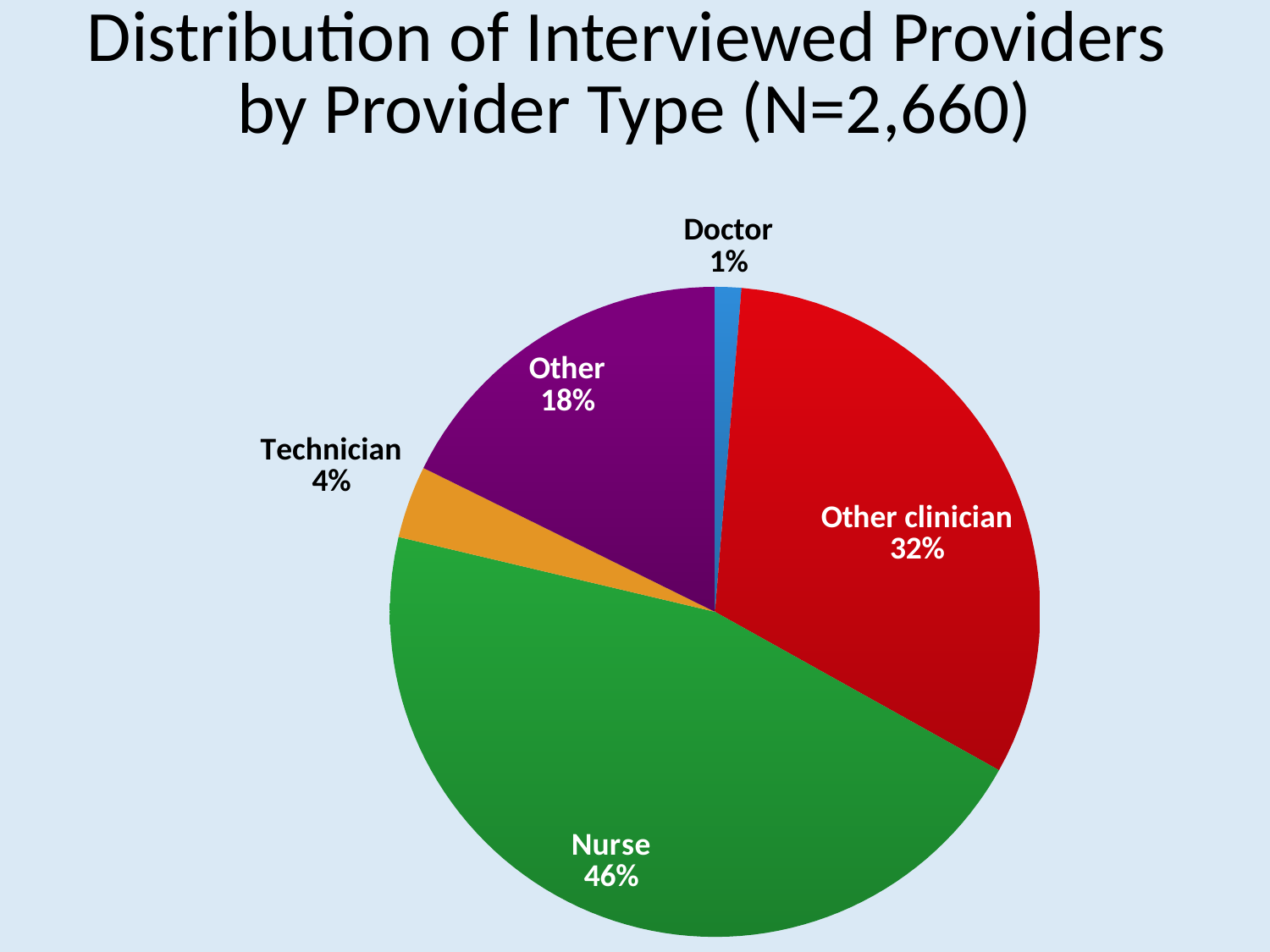

# Distribution of Interviewed Providers by Provider Type (N=2,660)

### Chart

| Category |  |
|---|---|
| Doctor | 1.3 |
| Other clinician | 31.8 |
| Nurse | 45.6 |
| Pharmacist | 0.0 |
| Technician | 3.6 |
| Other | 17.7 |